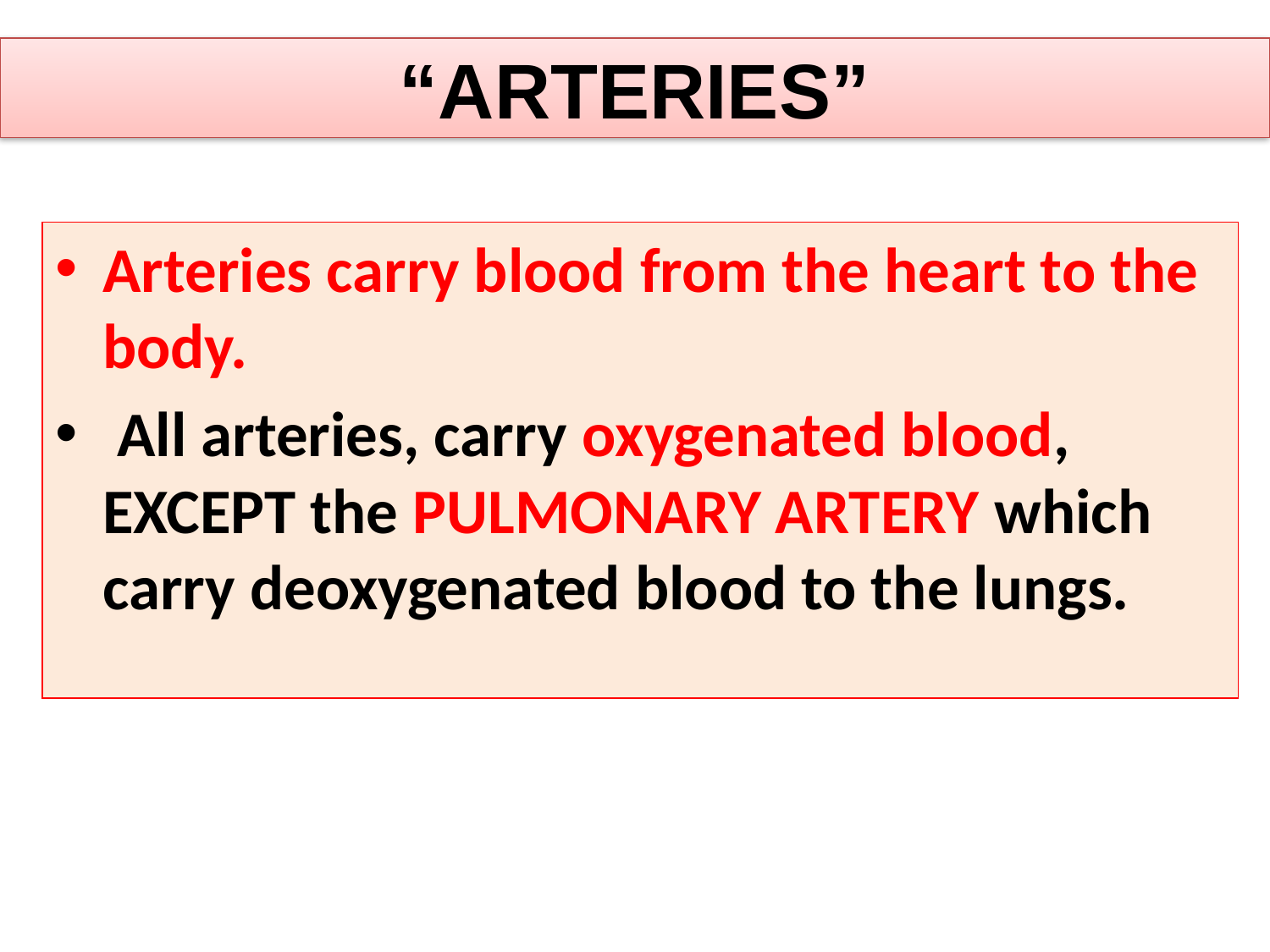

# “ARTERIES”
Arteries carry blood from the heart to the body.
 All arteries, carry oxygenated blood, EXCEPT the PULMONARY ARTERY which carry deoxygenated blood to the lungs.